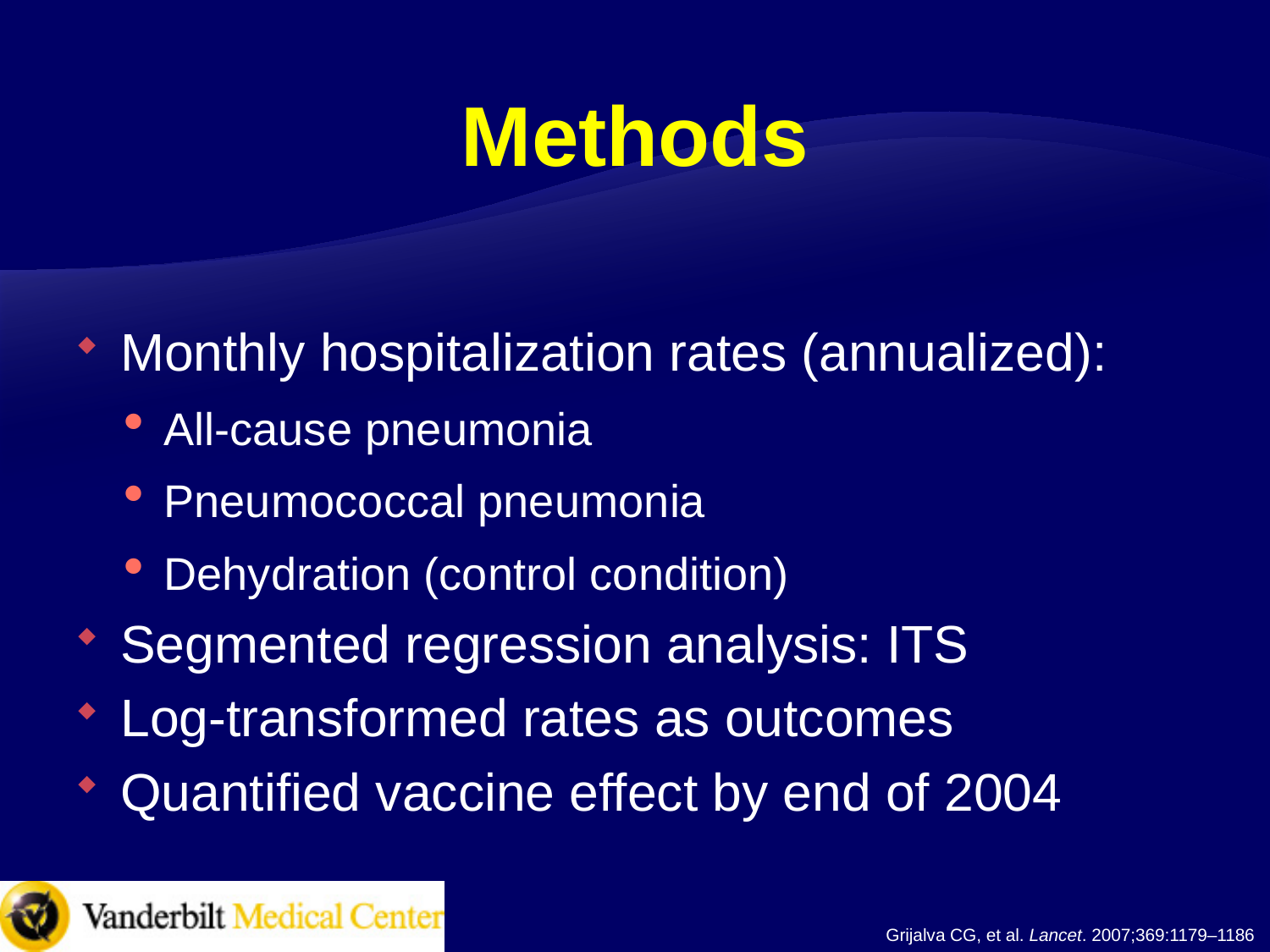

# Methods
Monthly hospitalization rates (annualized):
All-cause pneumonia
Pneumococcal pneumonia
Dehydration (control condition)
Segmented regression analysis: ITS
Log-transformed rates as outcomes
Quantified vaccine effect by end of 2004
Grijalva CG, et al. Lancet. 2007;369:1179–1186